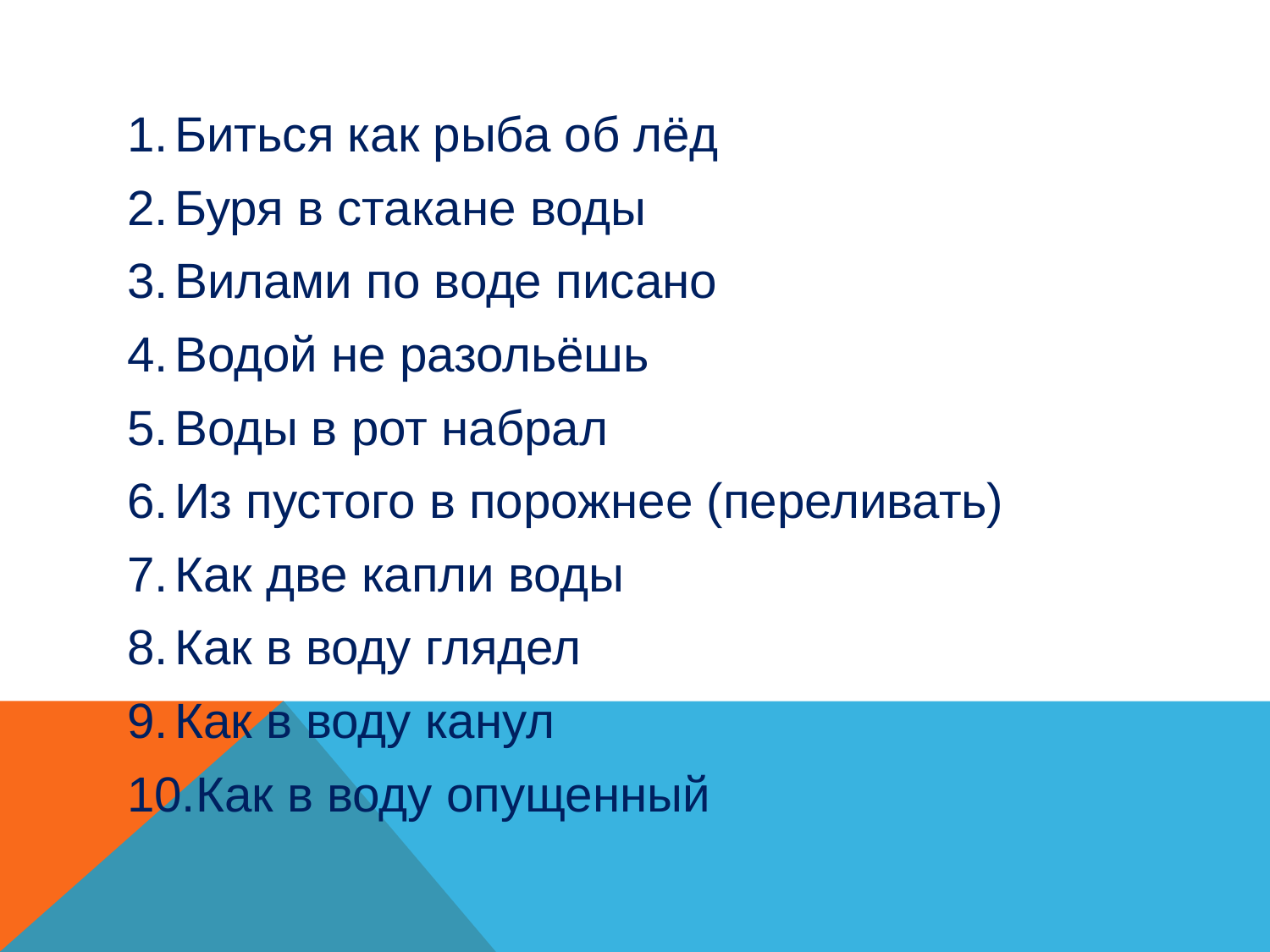

Биться как рыба об лёд
Буря в стакане воды
Вилами по воде писано
Водой не разольёшь
Воды в рот набрал
Из пустого в порожнее (переливать)
Как две капли воды
Как в воду глядел
Как в воду канул
Как в воду опущенный